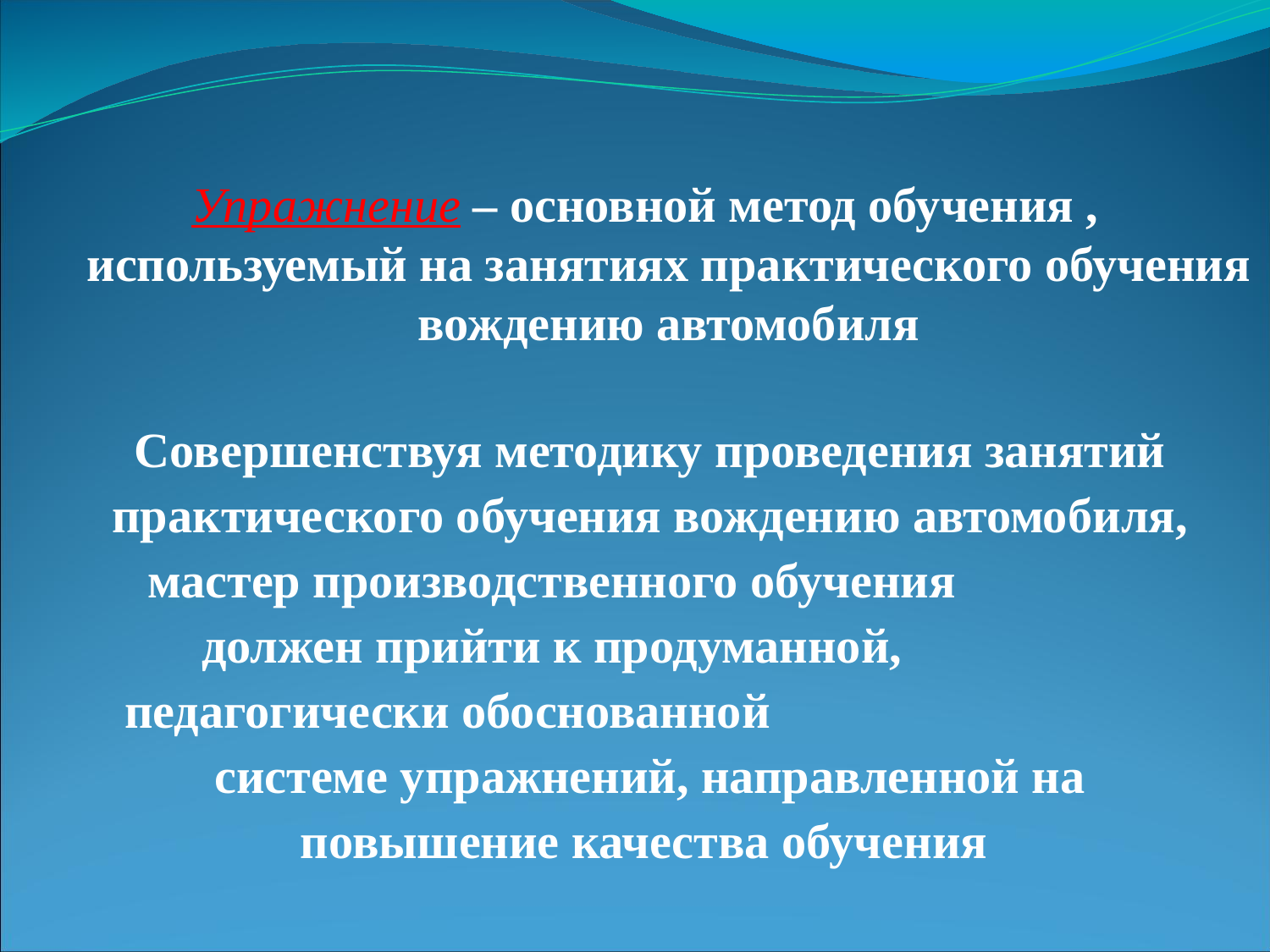

Упражнение – основной метод обучения , используемый на занятиях практического обучения вождению автомобиля

Совершенствуя методику проведения занятий практического обучения вождению автомобиля, мастер производственного обучения                 должен прийти к продуманной,                 педагогически обоснованной                                  системе упражнений, направленной на повышение качества обучения